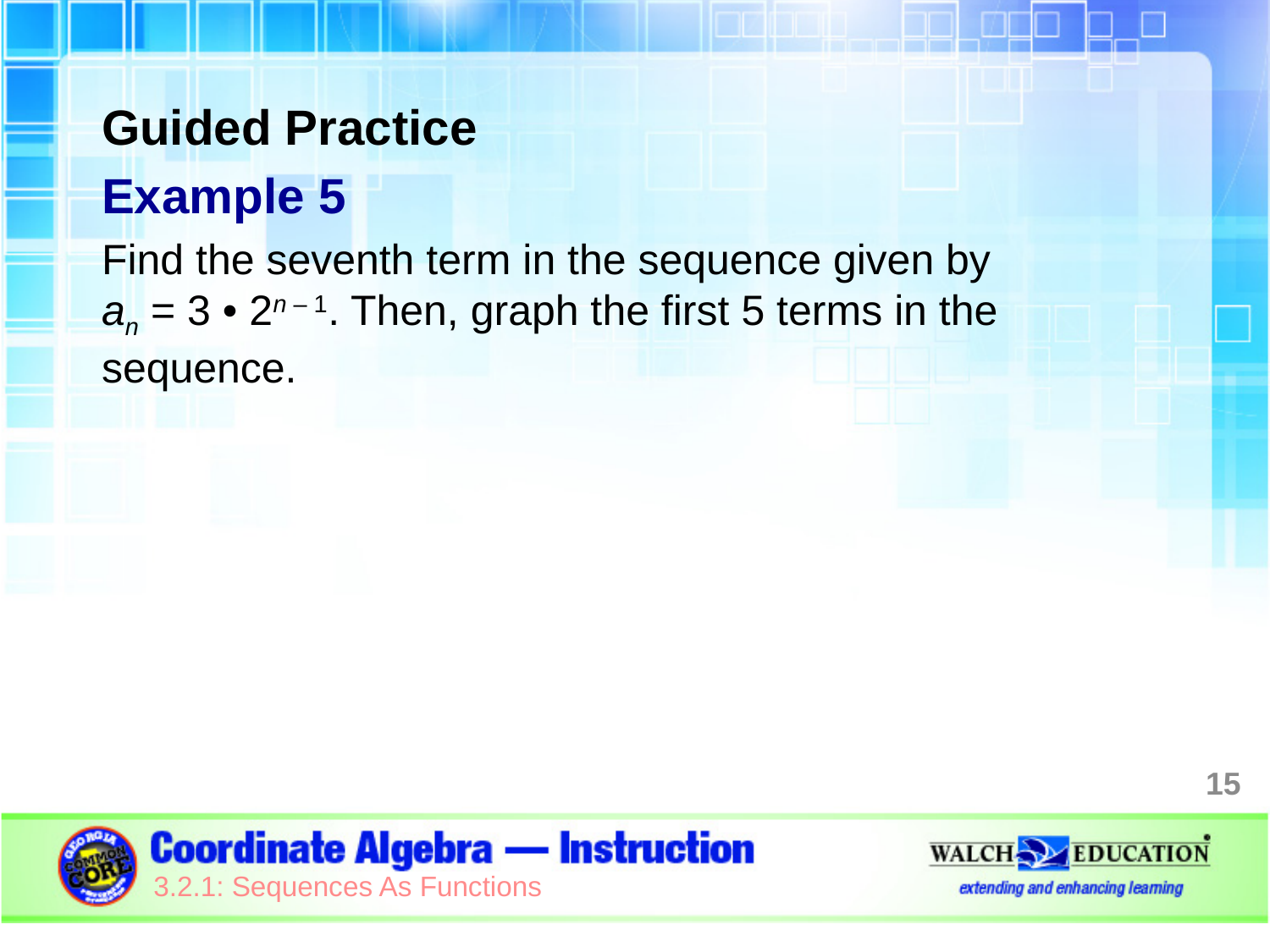

Guided Practice
Example 5
Find the seventh term in the sequence given by
an = 3 • 2n – 1. Then, graph the first 5 terms in the sequence.
15
3.2.1: Sequences As Functions